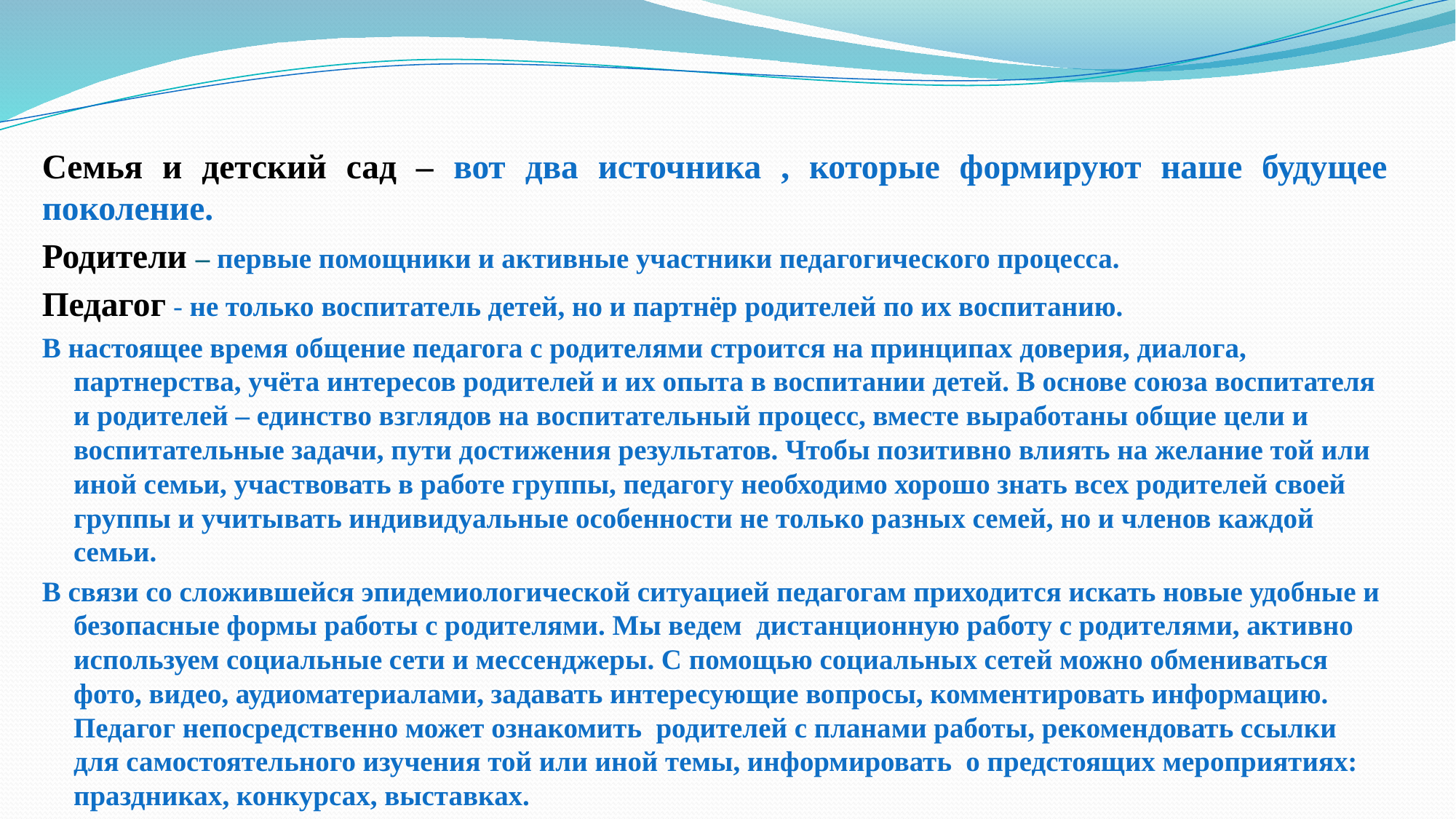

Семья и детский сад – вот два источника , которые формируют наше будущее поколение.
Родители – первые помощники и активные участники педагогического процесса.
Педагог - не только воспитатель детей, но и партнёр родителей по их воспитанию.
В настоящее время общение педагога с родителями строится на принципах доверия, диалога, партнерства, учёта интересов родителей и их опыта в воспитании детей. В основе союза воспитателя и родителей – единство взглядов на воспитательный процесс, вместе выработаны общие цели и воспитательные задачи, пути достижения результатов. Чтобы позитивно влиять на желание той или иной семьи, участвовать в работе группы, педагогу необходимо хорошо знать всех родителей своей группы и учитывать индивидуальные особенности не только разных семей, но и членов каждой семьи.
В связи со сложившейся эпидемиологической ситуацией педагогам приходится искать новые удобные и безопасные формы работы с родителями. Мы ведем  дистанционную работу с родителями, активно используем социальные сети и мессенджеры. С помощью социальных сетей можно обмениваться фото, видео, аудиоматериалами, задавать интересующие вопросы, комментировать информацию. Педагог непосредственно может ознакомить  родителей с планами работы, рекомендовать ссылки для самостоятельного изучения той или иной темы, информировать  о предстоящих мероприятиях:  праздниках, конкурсах, выставках.